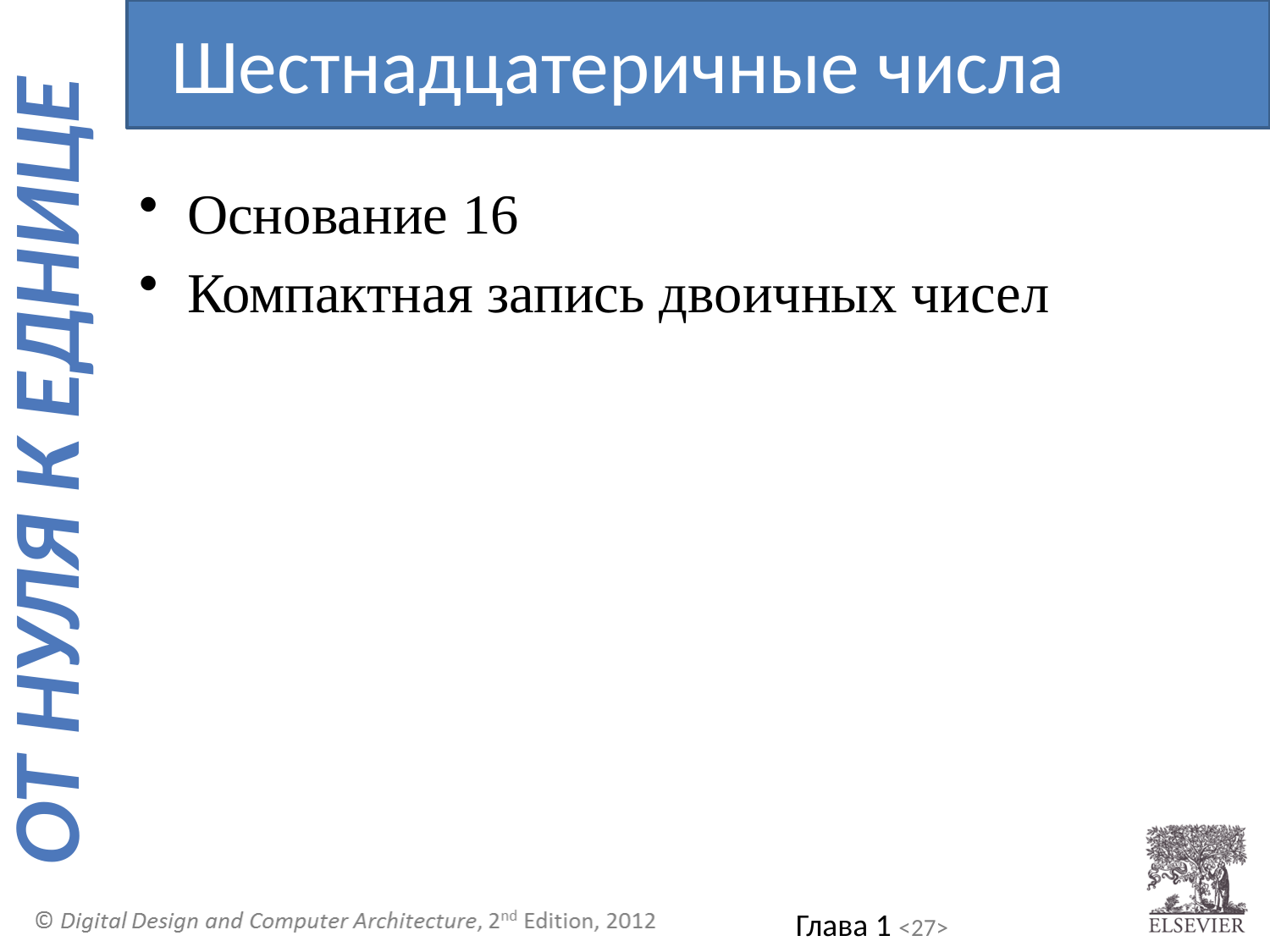

Шестнадцатеричные числа

Основание 16
Компактная запись двоичных чисел